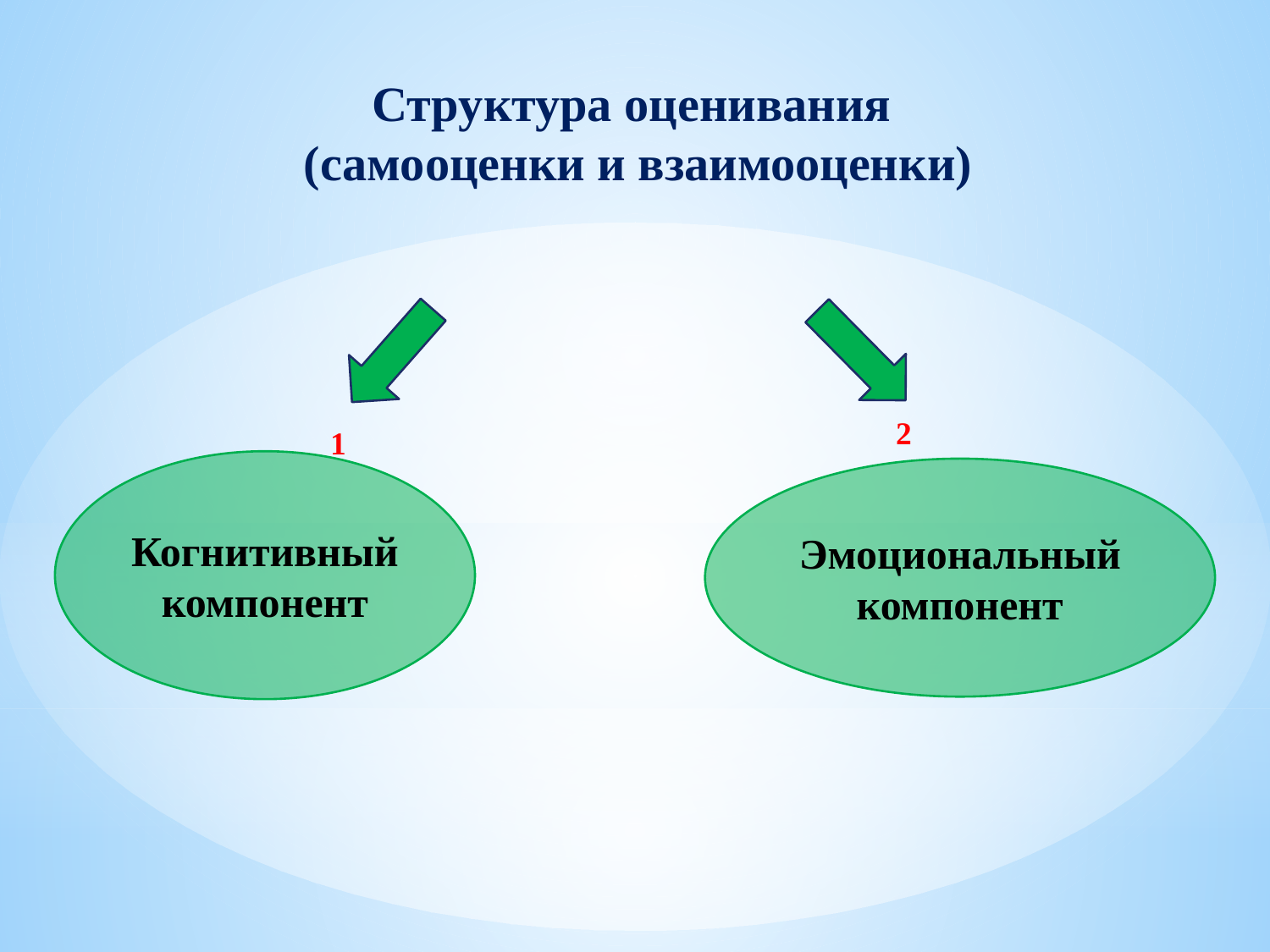

# Структура оценивания (самооценки и взаимооценки)

2
1
Когнитивный компонент
Эмоциональный
компонент